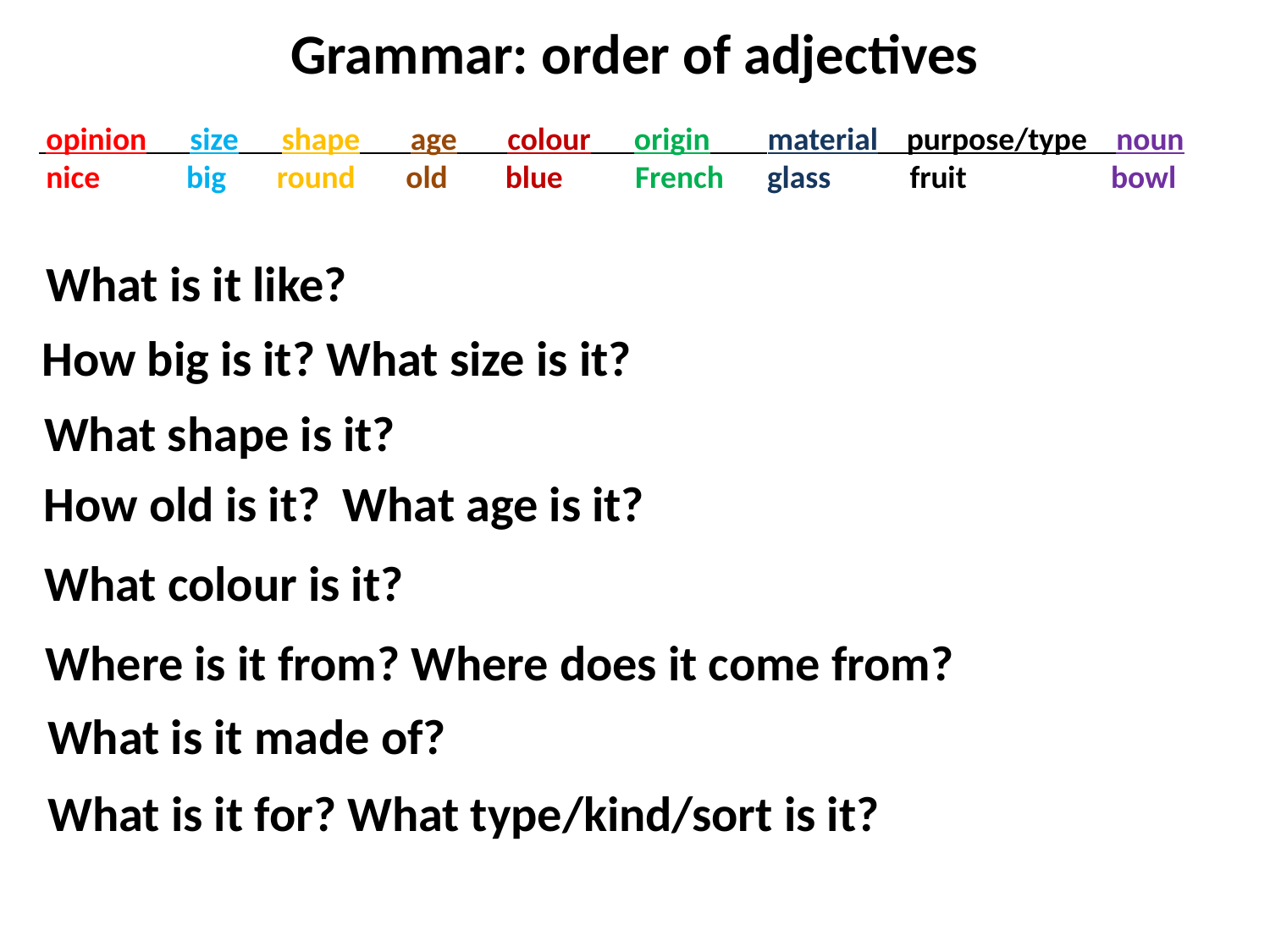

Grammar: order of adjectives

 opinion      size      shape       age       colour      origin        material    purpose/type    noun
 nice            big       round       old        blue          French      glass           fruit                    bowl

What is it like?
How big is it? What size is it?
What shape is it?
How old is it?  What age is it?
What colour is it?
Where is it from? Where does it come from?
What is it made of?
What is it for? What type/kind/sort is it?